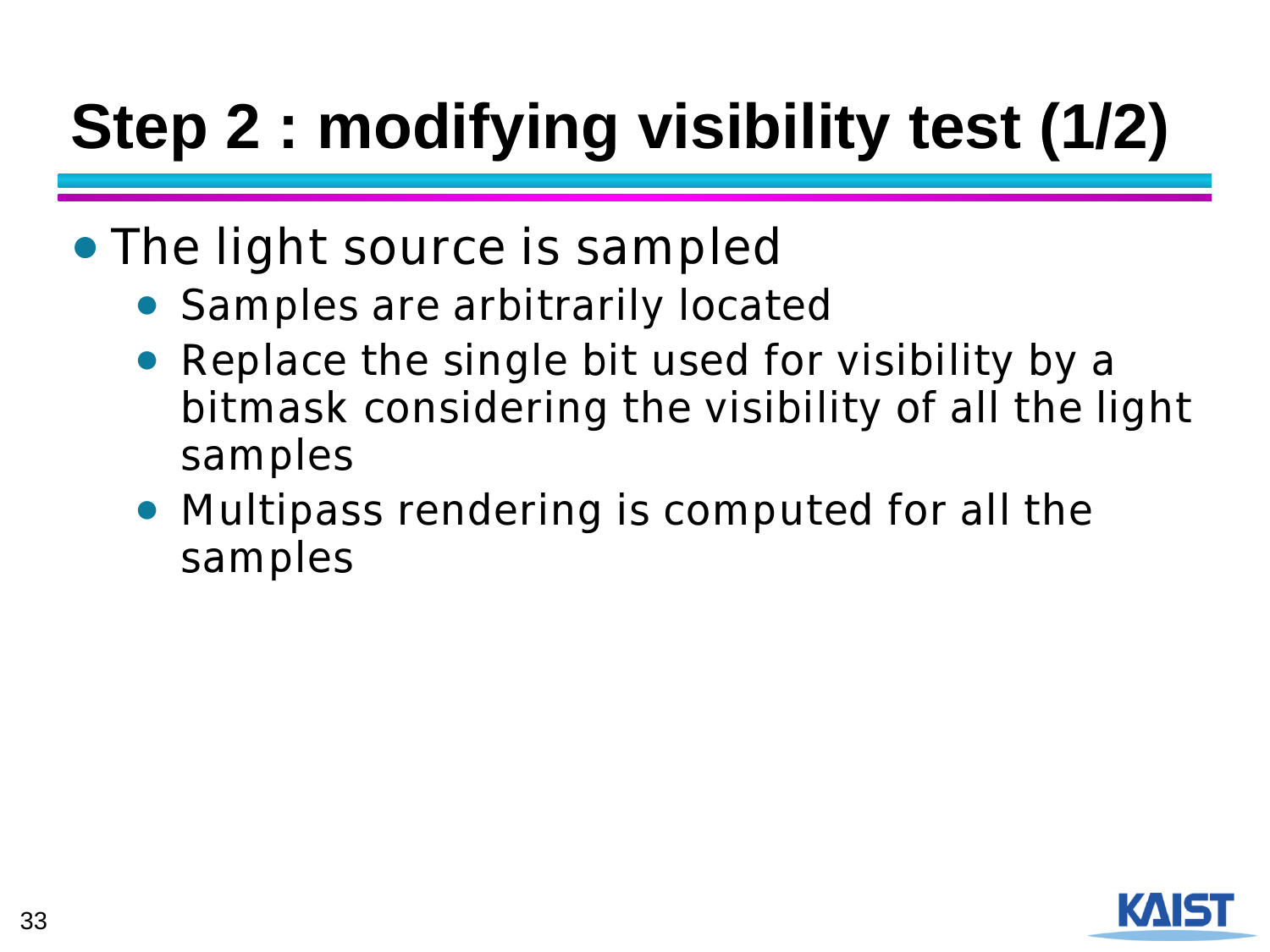

# Step 2 : modifying visibility test (1/2)
The light source is sampled
Samples are arbitrarily located
Replace the single bit used for visibility by a bitmask considering the visibility of all the light samples
Multipass rendering is computed for all the samples